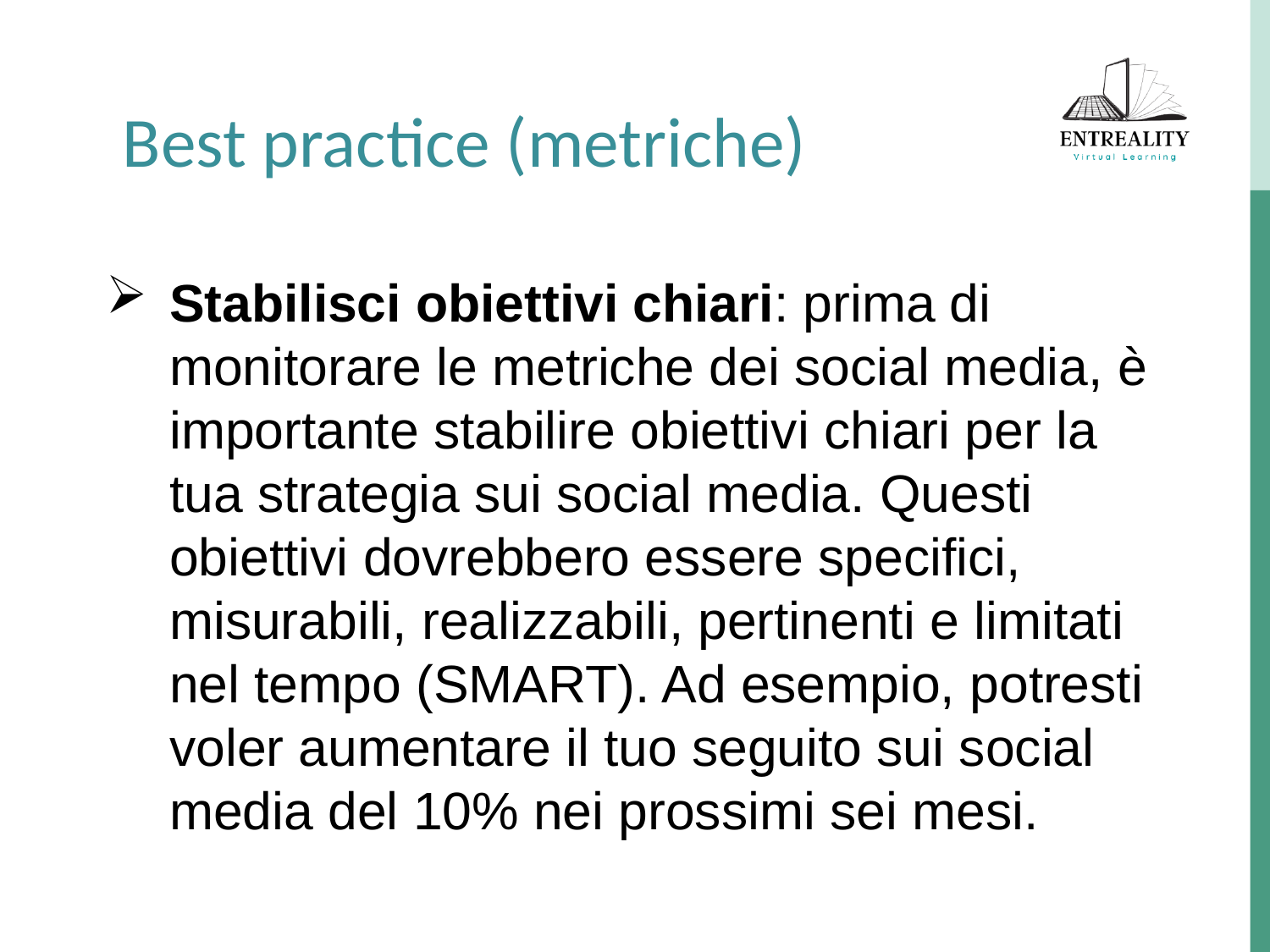

Best practice (metriche)
Stabilisci obiettivi chiari: prima di monitorare le metriche dei social media, è importante stabilire obiettivi chiari per la tua strategia sui social media. Questi obiettivi dovrebbero essere specifici, misurabili, realizzabili, pertinenti e limitati nel tempo (SMART). Ad esempio, potresti voler aumentare il tuo seguito sui social media del 10% nei prossimi sei mesi.